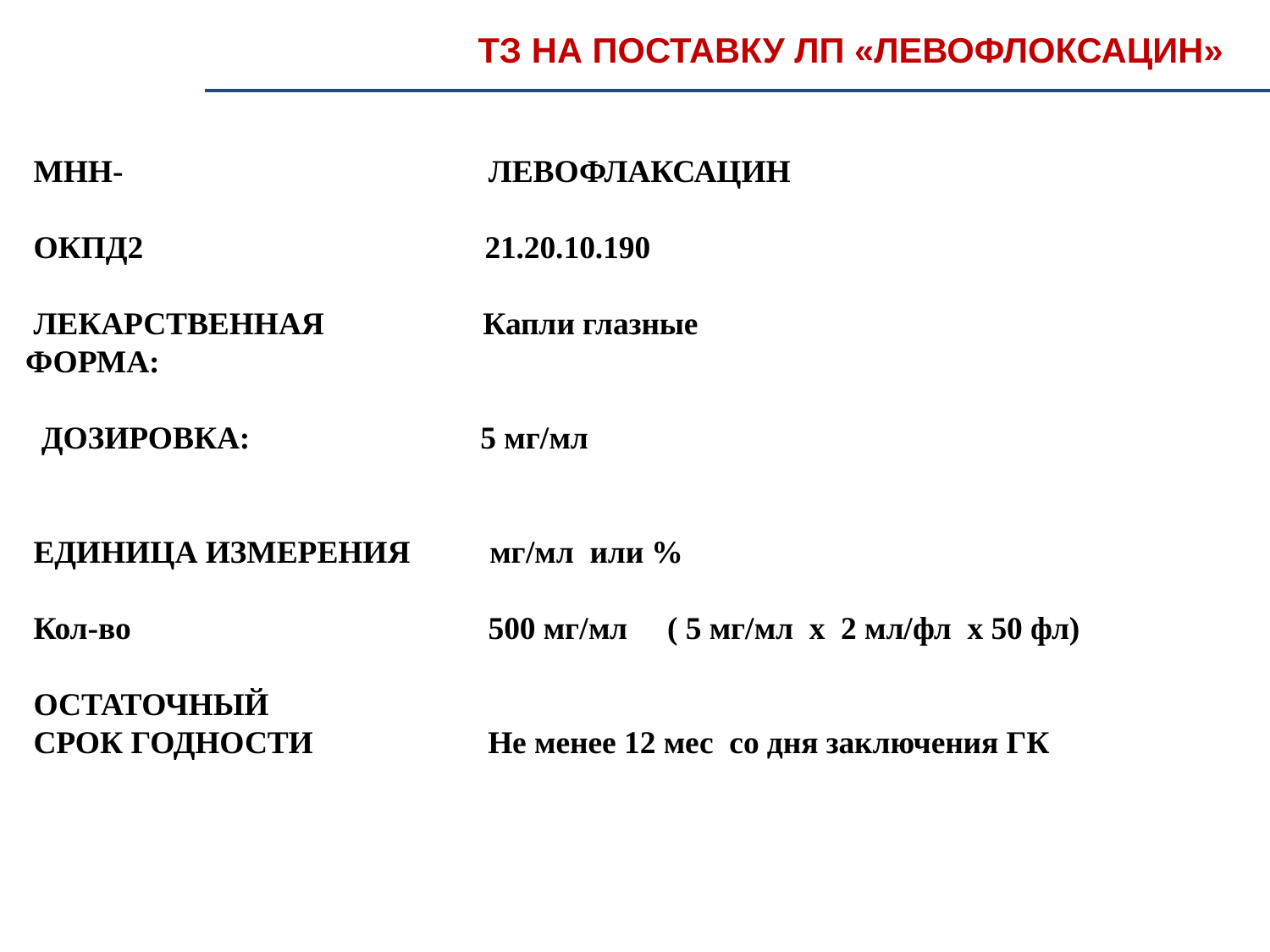

ТЗ НА ПОСТАВКУ ЛП «ЛЕВОФЛОКСАЦИН»

  МНН-                                              ЛЕВОФЛАКСАЦИН

  ОКПД2                                           21.20.10.190

  ЛЕКАРСТВЕННАЯ                    Капли глазные
 ФОРМА:

   ДОЗИРОВКА:                             5 мг/мл

  ЕДИНИЦА ИЗМЕРЕНИЯ          мг/мл  или %

  Кол-во                                             500 мг/мл     ( 5 мг/мл  х  2 мл/фл  х 50 фл)

  ОСТАТОЧНЫЙ
  СРОК ГОДНОСТИ                      Не менее 12 мес  со дня заключения ГК